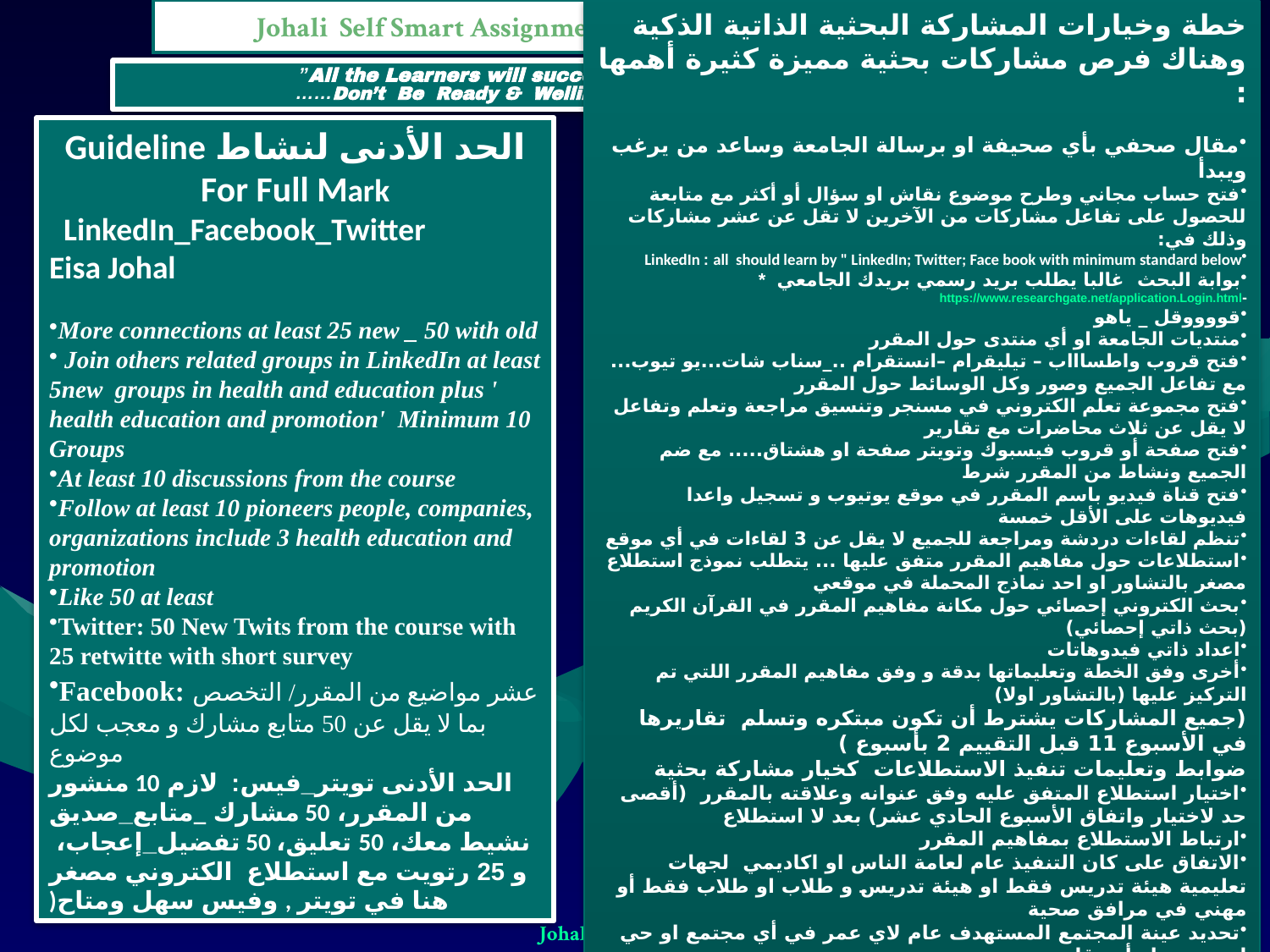

# Johali  Self Smart Assignment _ Smart Research _ Activity
All the Learners will success; Except the one Who DO NOT  Like”
Don’t  Be  Ready &  Welling to Success – Don’t Attend – Be Active……
خطة وخيارات المشاركة البحثية الذاتية الذكية
وهناك فرص مشاركات بحثية مميزة كثيرة أهمها :

مقال صحفي بأي صحيفة او برسالة الجامعة وساعد من يرغب ويبدأ
فتح حساب مجاني وطرح موضوع نقاش او سؤال أو أكثر مع متابعة للحصول على تفاعل مشاركات من الآخرين لا تقل عن عشر مشاركات وذلك في:
LinkedIn : all  should learn by " LinkedIn; Twitter; Face book with minimum standard below
بوابة البحث  غالبا يطلب بريد رسمي بريدك الجامعي  *  https://www.researchgate.net/application.Login.html-
قووووقل _ ياهو
منتديات الجامعة او أي منتدى حول المقرر
فتح قروب واطساااب – تيليقرام –انستقرام .._سناب شات...يو تيوب... مع تفاعل الجميع وصور وكل الوسائط حول المقرر
فتح مجموعة تعلم الكتروني في مسنجر وتنسيق مراجعة وتعلم وتفاعل لا يقل عن ثلاث محاضرات مع تقارير
فتح صفحة أو قروب فيسبوك وتويتر صفحة او هشتاق..... مع ضم الجميع ونشاط من المقرر شرط
فتح قناة فيديو باسم المقرر في موقع يوتيوب و تسجيل واعدا فيديوهات على الأقل خمسة
تنظم لقاءات دردشة ومراجعة للجميع لا يقل عن 3 لقاءات في أي موقع
استطلاعات حول مفاهيم المقرر متفق عليها ... يتطلب نموذج استطلاع مصغر بالتشاور او احد نماذج المحملة في موقعي
بحث الكتروني إحصائي حول مكانة مفاهيم المقرر في القرآن الكريم (بحث ذاتي إحصائي)
اعداد ذاتي فيدوهاتات
أخرى وفق الخطة وتعليماتها بدقة و وفق مفاهيم المقرر اللتي تم التركيز عليها (بالتشاور اولا)
(جميع المشاركات يشترط أن تكون مبتكره وتسلم  تقاريرها في الأسبوع 11 قبل التقييم 2 بأسبوع )
ضوابط وتعليمات تنفيذ الاستطلاعات  كخيار مشاركة بحثية
اختيار استطلاع المتفق عليه وفق عنوانه وعلاقته بالمقرر  (أقصى حد لاختيار واتفاق الأسبوع الحادي عشر) بعد لا استطلاع
ارتباط الاستطلاع بمفاهيم المقرر
الاتفاق على كان التنفيذ عام لعامة الناس او اكاديمي  لجهات تعليمية هيئة تدريس فقط او هيئة تدريس و طلاب او طلاب فقط أو  مهني في مرافق صحية
تحديد عينة المجتمع المستهدف عام لاي عمر في أي مجتمع او حي او مدينة  او أصدقاء ..
ممكن عبر مواقع التواصل مثل واطساب او فيس و وتويتر  ولينكدان  أو أي موقع تواصل مع تجديد إجمالي العدد و عدد المستهدفين وعدد النماذج المرسلة والمعادة لا تقل عن 60 من الإجمالي  مثال امن كان معك 100 متصل او صديق لابد تغطية  60 منهم
الحد الأدنى لنشاط Guideline For Full Mark
 LinkedIn_Facebook_Twitter
Eisa Johal

More connections at least 25 new _ 50 with old
 Join others related groups in LinkedIn at least 5new  groups in health and education plus ' health education and promotion'  Minimum 10 Groups
At least 10 discussions from the course
Follow at least 10 pioneers people, companies, organizations include 3 health education and promotion
Like 50 at least
Twitter: 50 New Twits from the course with 25 retwitte with short survey
Facebook: عشر مواضيع من المقرر/ التخصص بما لا يقل عن 50 متابع مشارك و معجب لكل موضوع
الحد الأدنى تويتر_فيس:  لازم 10 منشور من المقرر، 50 مشارك _متابع_صديق نشيط معك، 50 تعليق، 50 تفضيل_إعجاب،  و 25 رتويت مع استطلاع  الكتروني مصغر هنا في تويتر , وفيس سهل ومتاح(
JohaliPriHE2012_2017